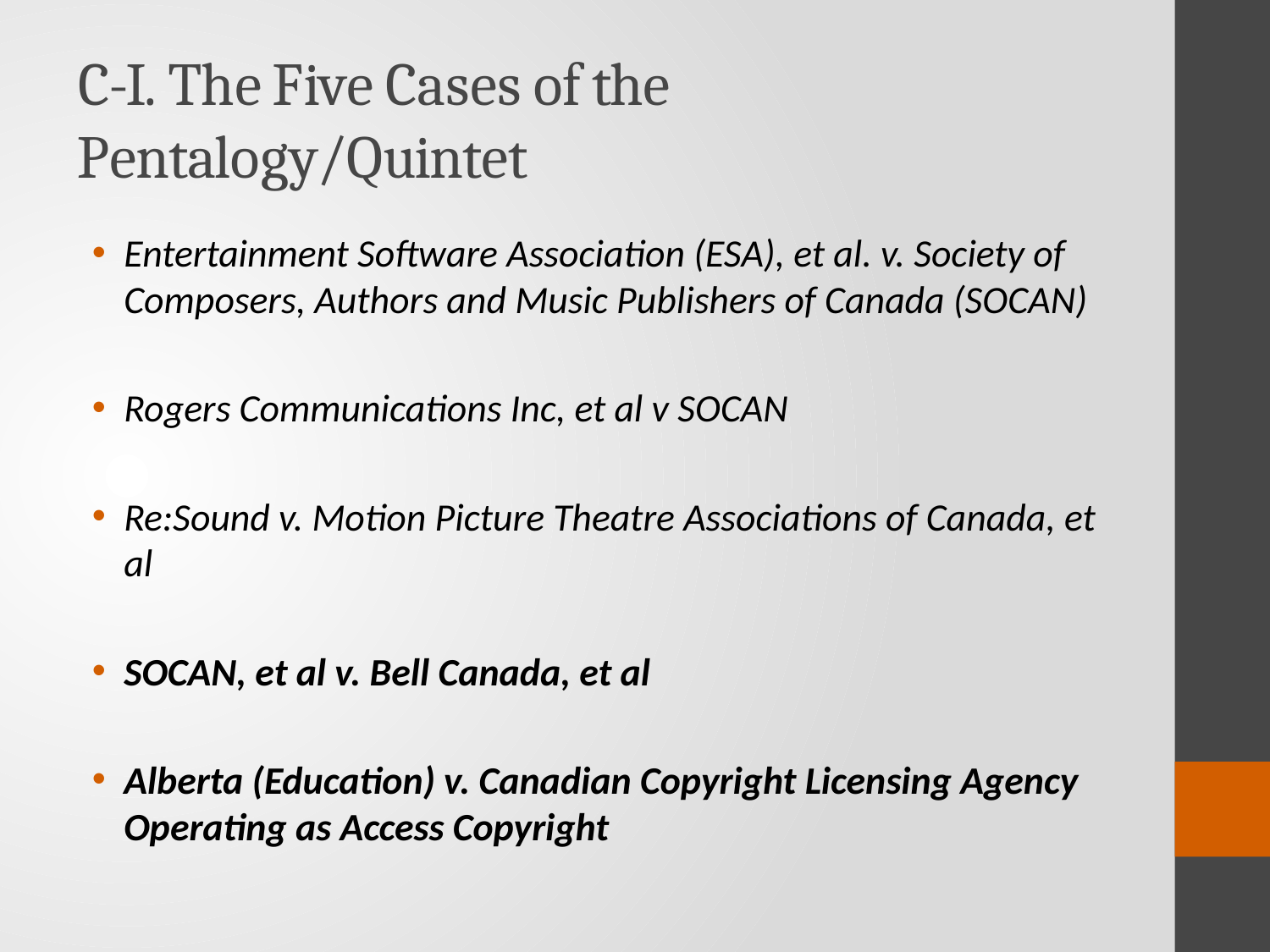

# C-I. The Five Cases of the Pentalogy/Quintet
Entertainment Software Association (ESA), et al. v. Society of Composers, Authors and Music Publishers of Canada (SOCAN)

Rogers Communications Inc, et al v SOCAN

Re:Sound v. Motion Picture Theatre Associations of Canada, et al

SOCAN, et al v. Bell Canada, et al

Alberta (Education) v. Canadian Copyright Licensing Agency Operating as Access Copyright